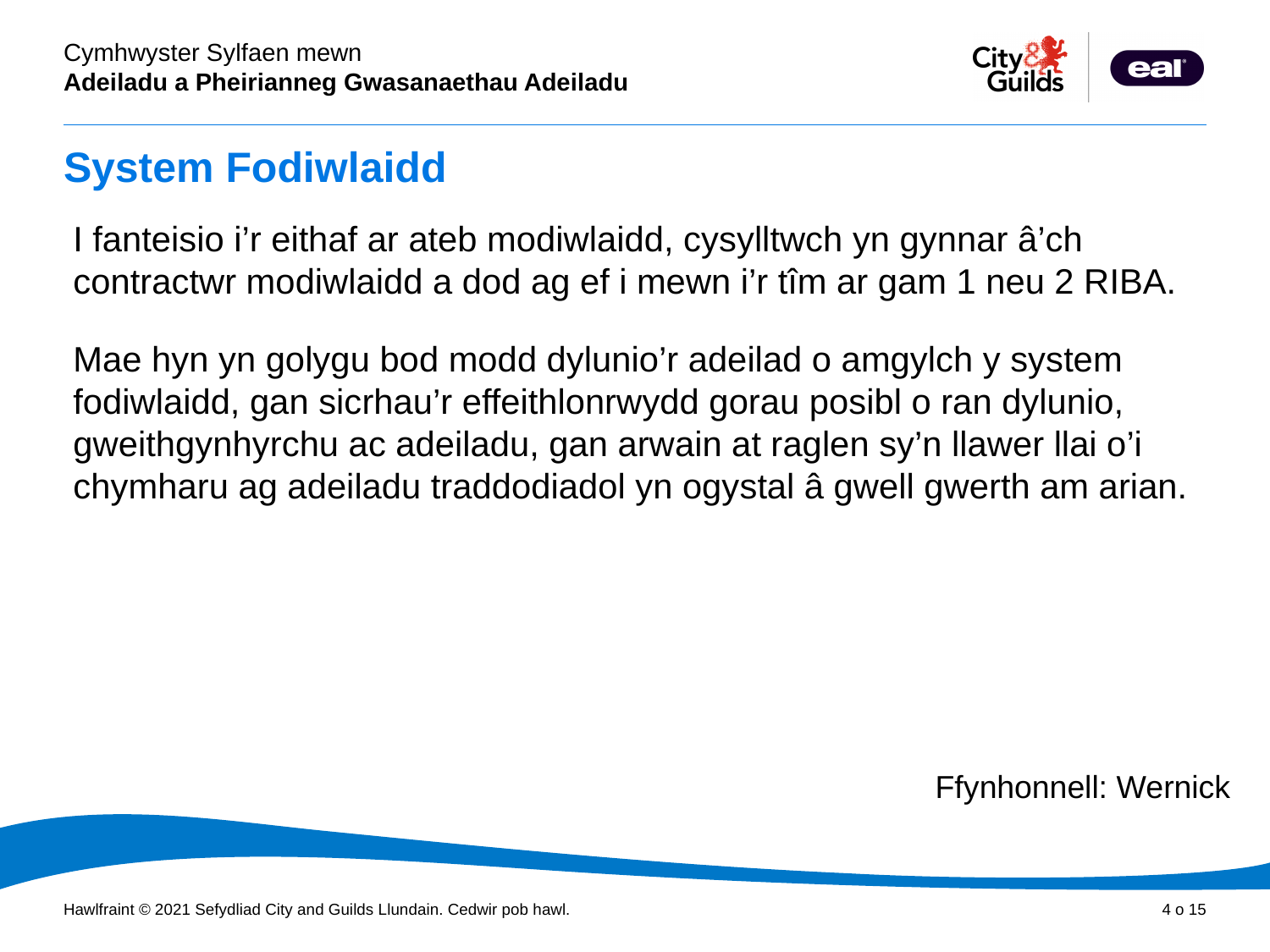

# System Fodiwlaidd
I fanteisio i’r eithaf ar ateb modiwlaidd, cysylltwch yn gynnar â’ch contractwr modiwlaidd a dod ag ef i mewn i’r tîm ar gam 1 neu 2 RIBA.
Mae hyn yn golygu bod modd dylunio’r adeilad o amgylch y system fodiwlaidd, gan sicrhau’r effeithlonrwydd gorau posibl o ran dylunio, gweithgynhyrchu ac adeiladu, gan arwain at raglen sy’n llawer llai o’i chymharu ag adeiladu traddodiadol yn ogystal â gwell gwerth am arian.
Ffynhonnell: Wernick